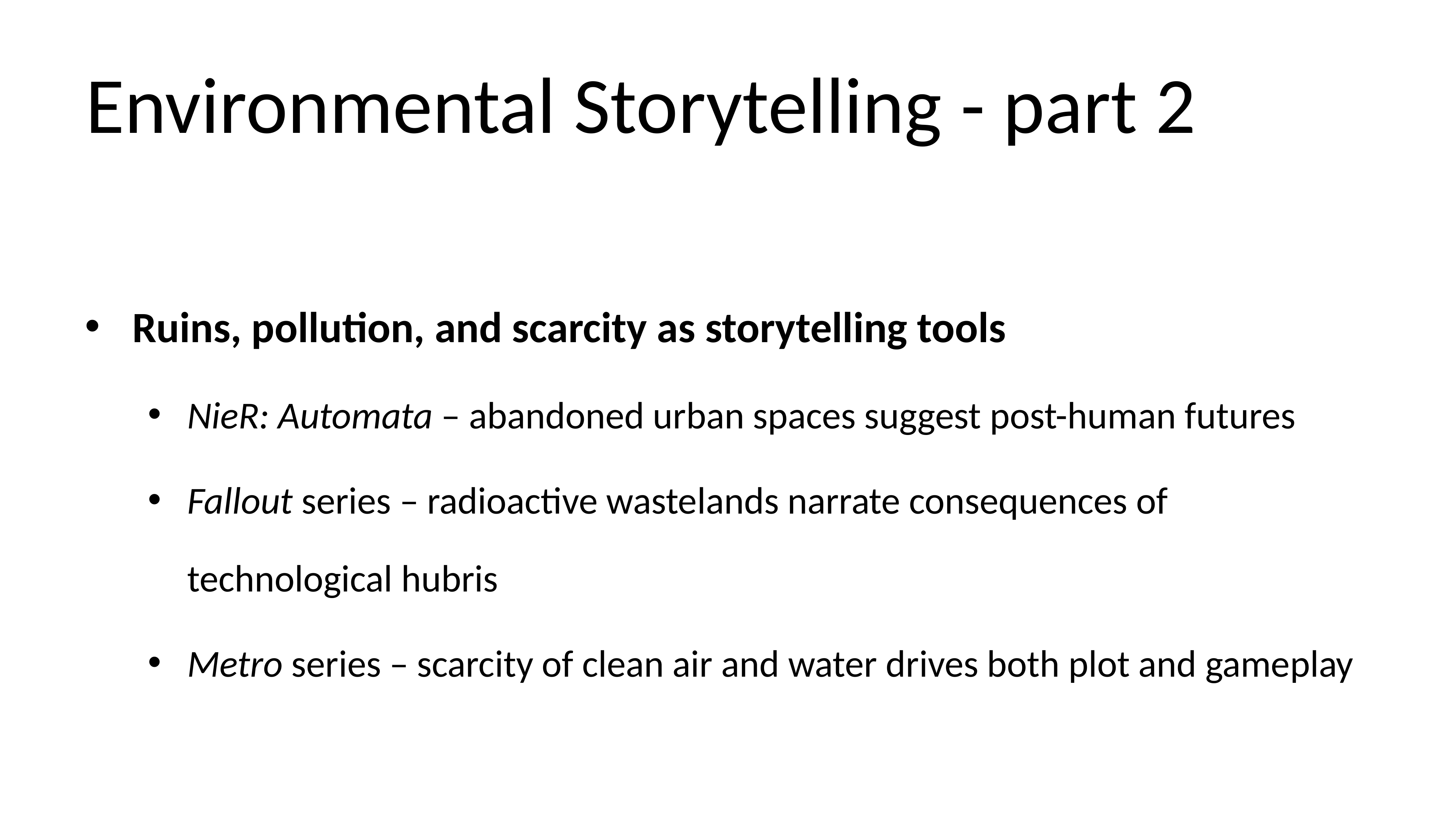

# Environmental Storytelling - part 2
Ruins, pollution, and scarcity as storytelling tools
NieR: Automata – abandoned urban spaces suggest post-human futures
Fallout series – radioactive wastelands narrate consequences of technological hubris
Metro series – scarcity of clean air and water drives both plot and gameplay